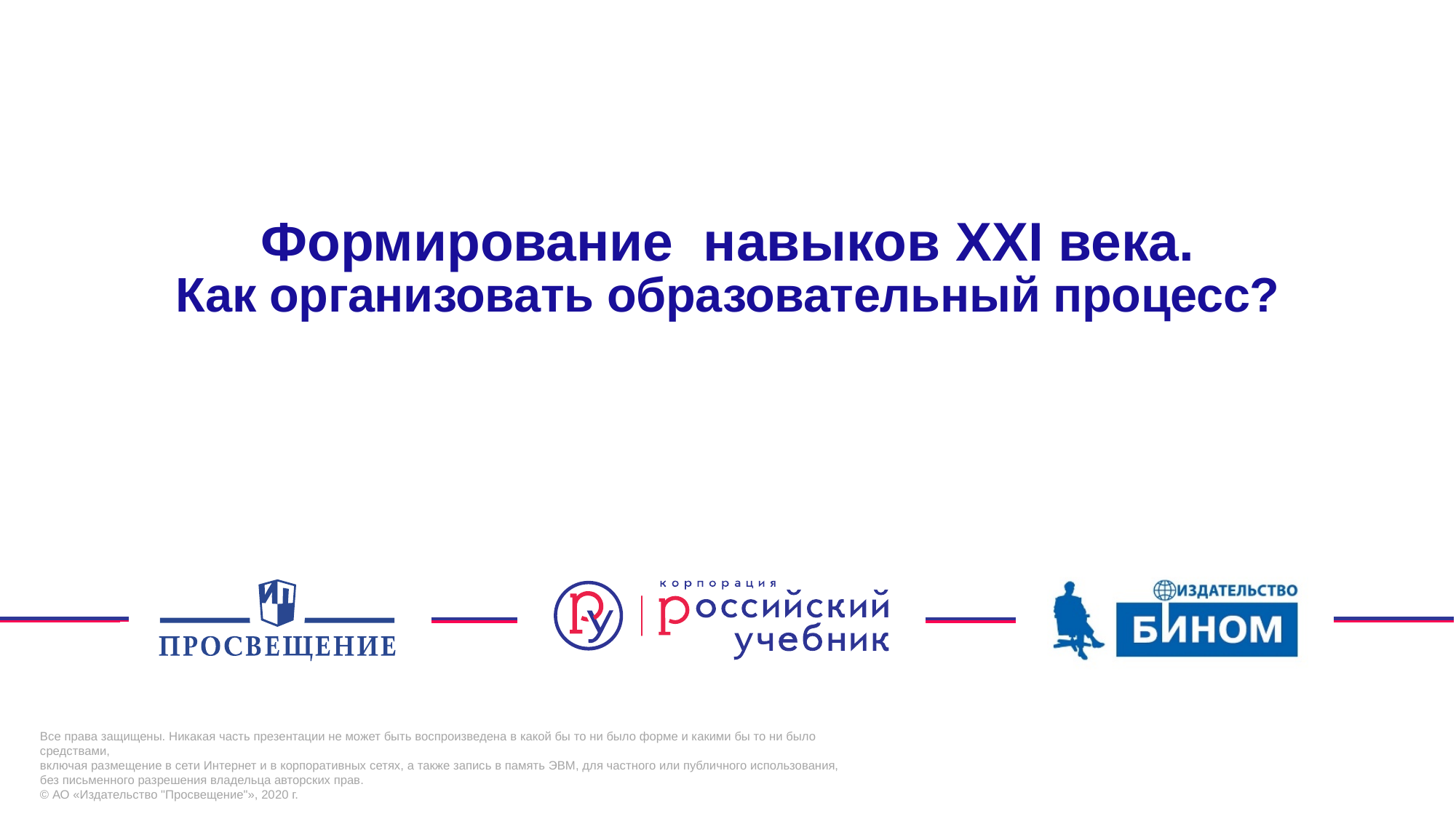

# Формирование  навыков XXI века. Как организовать образовательный процесс?